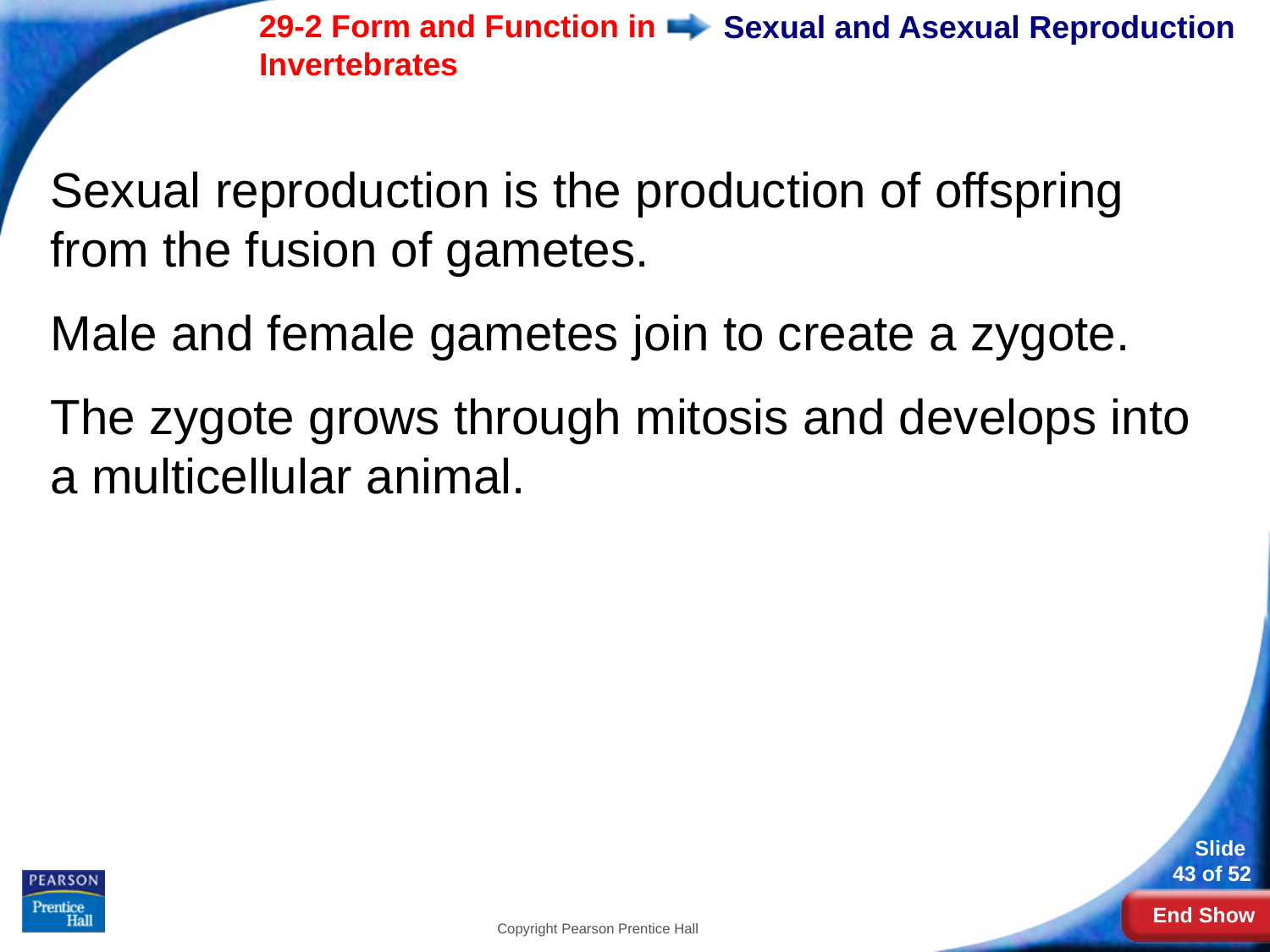

# Sexual and Asexual Reproduction
Sexual reproduction is the production of offspring from the fusion of gametes.
Male and female gametes join to create a zygote.
The zygote grows through mitosis and develops into a multicellular animal.
Copyright Pearson Prentice Hall